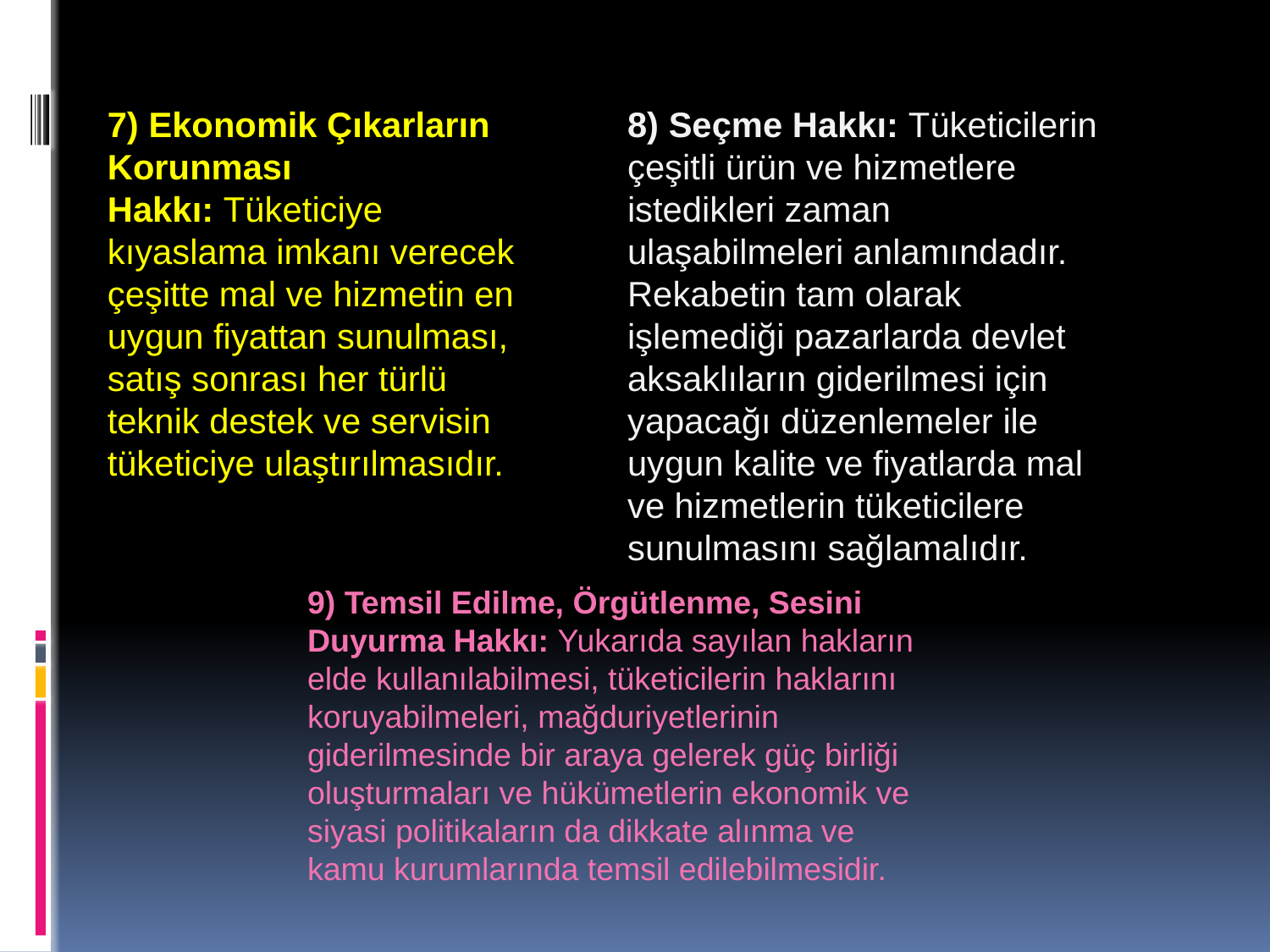

7) Ekonomik Çıkarların Korunması Hakkı: Tüketiciye kıyaslama imkanı verecek çeşitte mal ve hizmetin en uygun fiyattan sunulması, satış sonrası her türlü teknik destek ve servisin tüketiciye ulaştırılmasıdır.
8) Seçme Hakkı: Tüketicilerin çeşitli ürün ve hizmetlere istedikleri zaman ulaşabilmeleri anlamındadır. Rekabetin tam olarak işlemediği pazarlarda devlet aksaklıların giderilmesi için yapacağı düzenlemeler ile uygun kalite ve fiyatlarda mal ve hizmetlerin tüketicilere sunulmasını sağlamalıdır.
9) Temsil Edilme, Örgütlenme, Sesini Duyurma Hakkı: Yukarıda sayılan hakların elde kullanılabilmesi, tüketicilerin haklarını koruyabilmeleri, mağduriyetlerinin giderilmesinde bir araya gelerek güç birliği oluşturmaları ve hükümetlerin ekonomik ve siyasi politikaların da dikkate alınma ve kamu kurumlarında temsil edilebilmesidir.